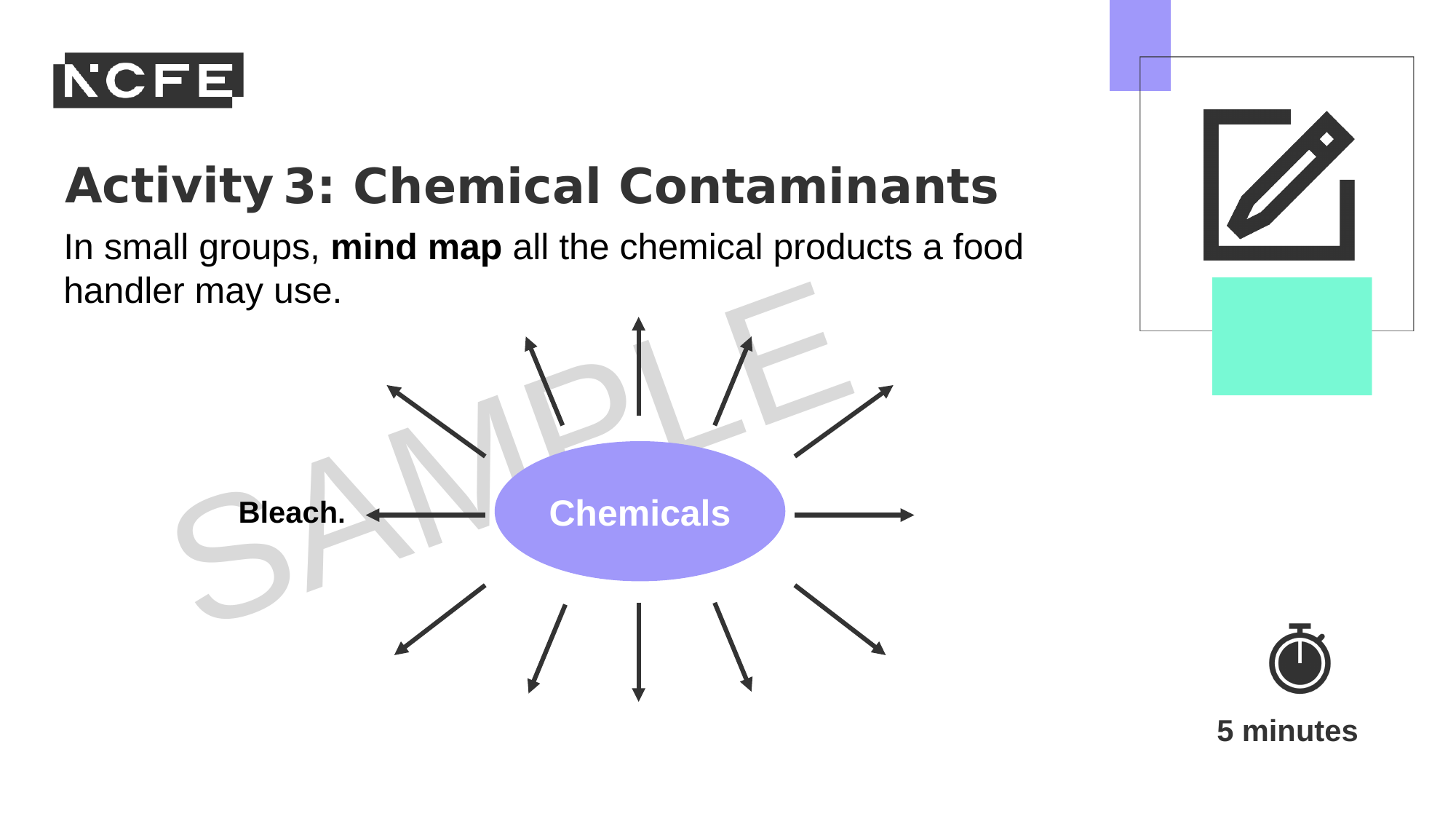

3: Chemical Contaminants
In small groups, mind map all the chemical products a food handler may use.
Chemicals
Bleach.
5 minutes